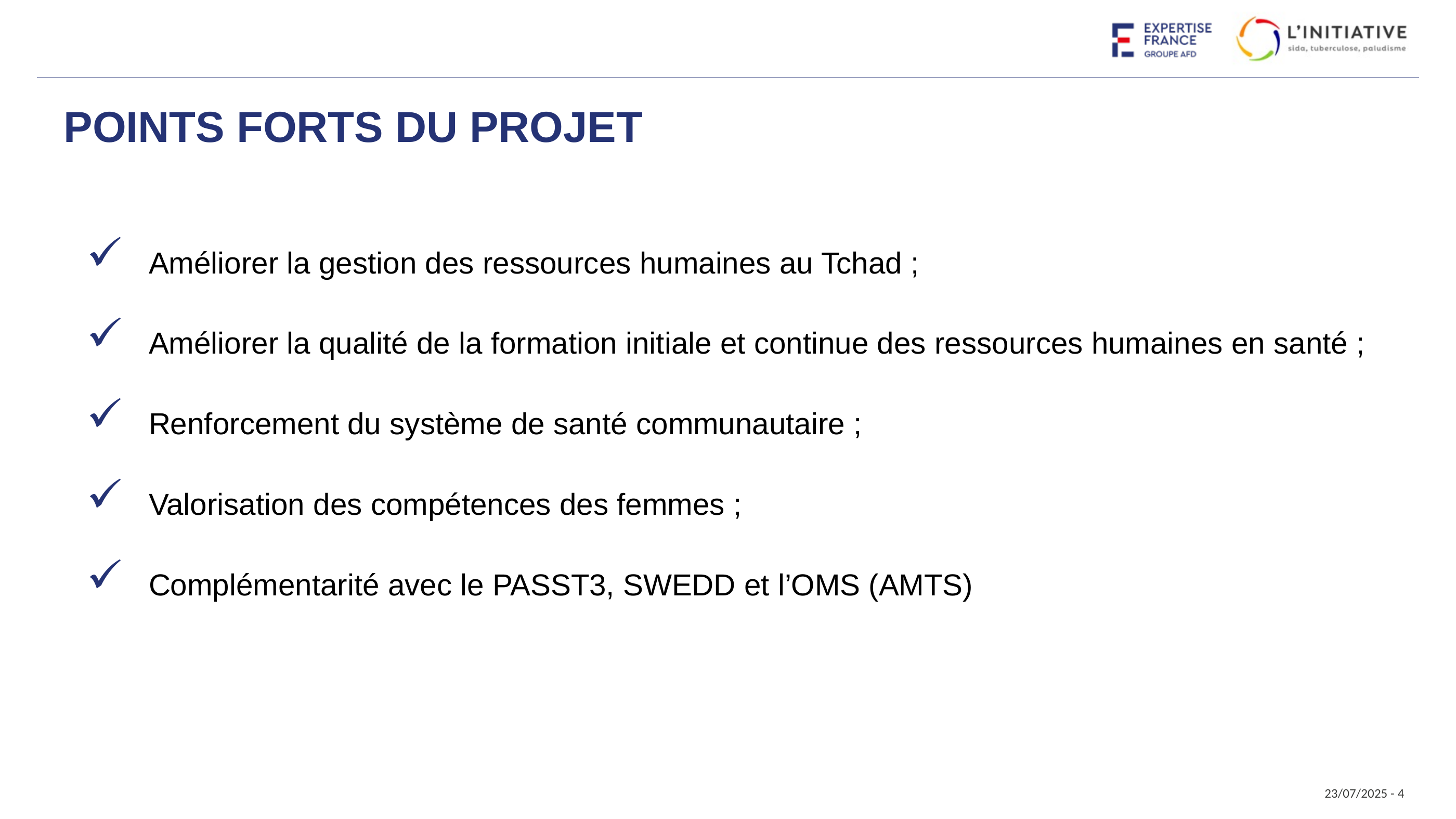

Points forts du projet

Améliorer la gestion des ressources humaines au Tchad ;
Améliorer la qualité de la formation initiale et continue des ressources humaines en santé ;
Renforcement du système de santé communautaire ;
Valorisation des compétences des femmes ;
Complémentarité avec le PASST3, SWEDD et l’OMS (AMTS)

23/07/2025 - 4